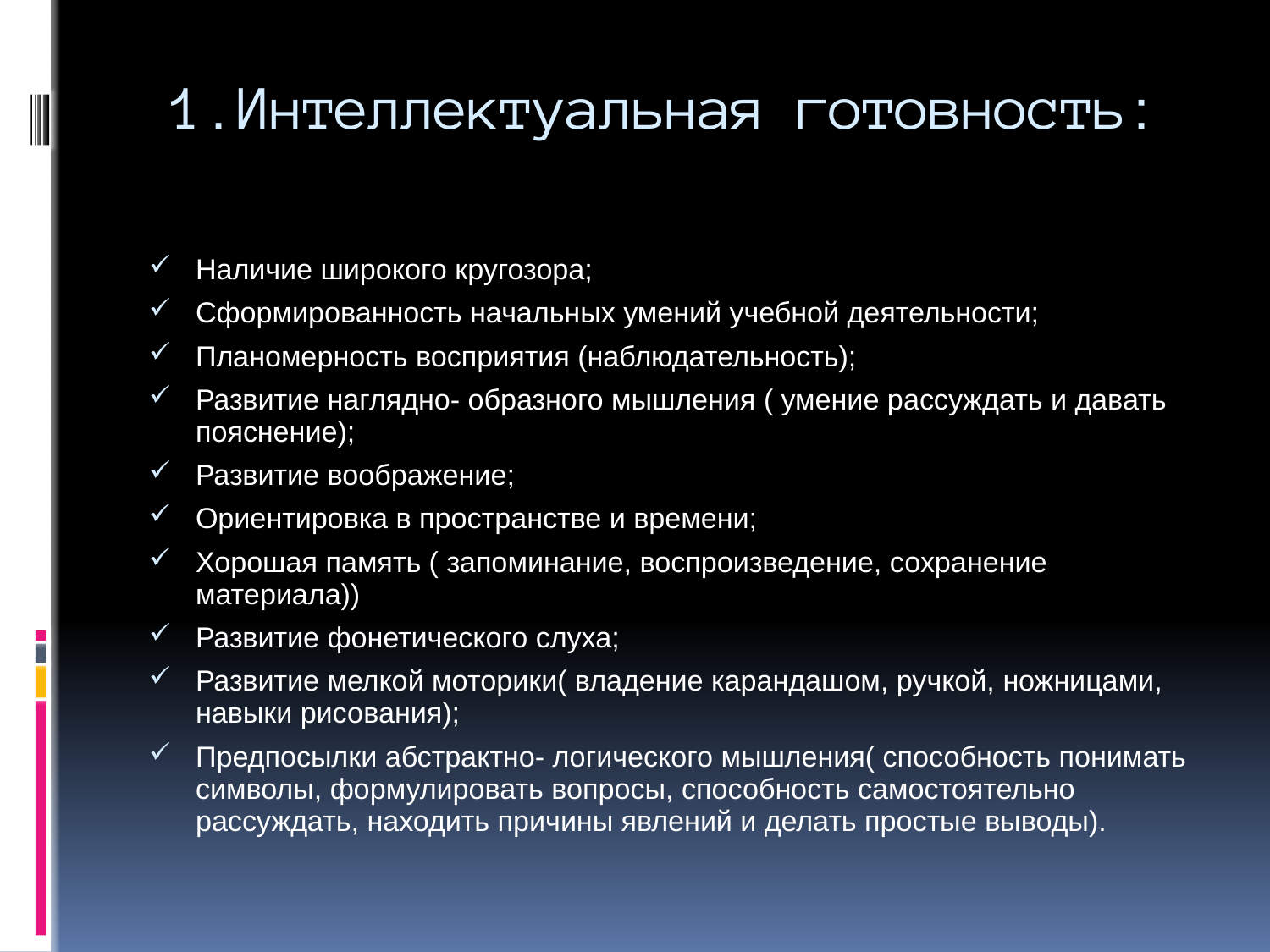

# 1.Интеллектуальная готовность:
Наличие широкого кругозора;
Сформированность начальных умений учебной деятельности;
Планомерность восприятия (наблюдательность);
Развитие наглядно- образного мышления ( умение рассуждать и давать пояснение);
Развитие воображение;
Ориентировка в пространстве и времени;
Хорошая память ( запоминание, воспроизведение, сохранение материала))
Развитие фонетического слуха;
Развитие мелкой моторики( владение карандашом, ручкой, ножницами, навыки рисования);
Предпосылки абстрактно- логического мышления( способность понимать символы, формулировать вопросы, способность самостоятельно рассуждать, находить причины явлений и делать простые выводы).